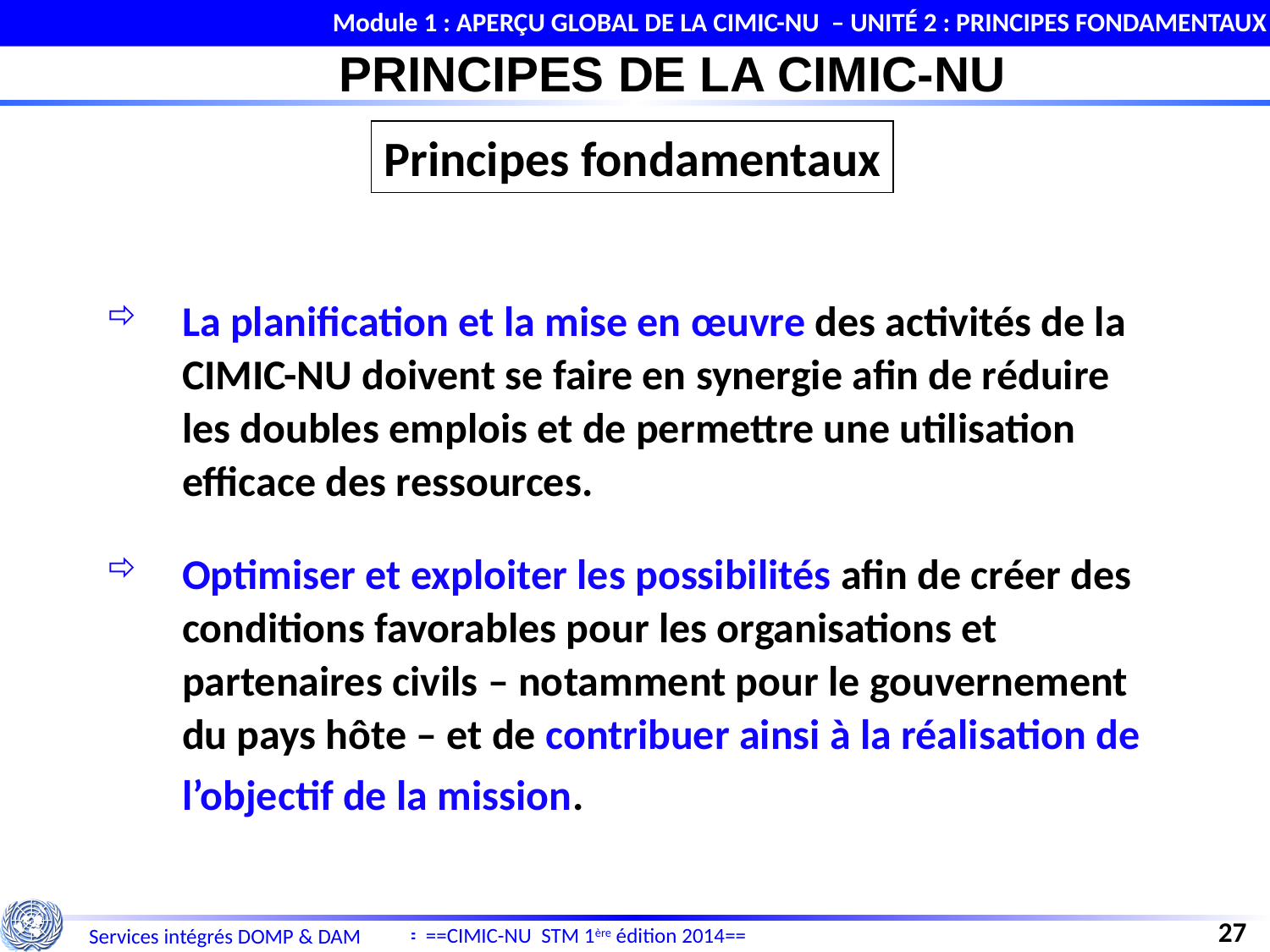

Module 1 : APERÇU GLOBAL DE LA CIMIC-NU  – UNITÉ 2 : PRINCIPES FONDAMENTAUX
PRINCIPES DE LA CIMIC-NU
Principes fondamentaux
La planification et la mise en œuvre des activités de la CIMIC-NU doivent se faire en synergie afin de réduire les doubles emplois et de permettre une utilisation efficace des ressources.
Optimiser et exploiter les possibilités afin de créer des conditions favorables pour les organisations et partenaires civils – notamment pour le gouvernement du pays hôte – et de contribuer ainsi à la réalisation de l’objectif de la mission.
27
==CIMIC-NU  STM 1ère édition 2014==
Services intégrés DOMP & DAM